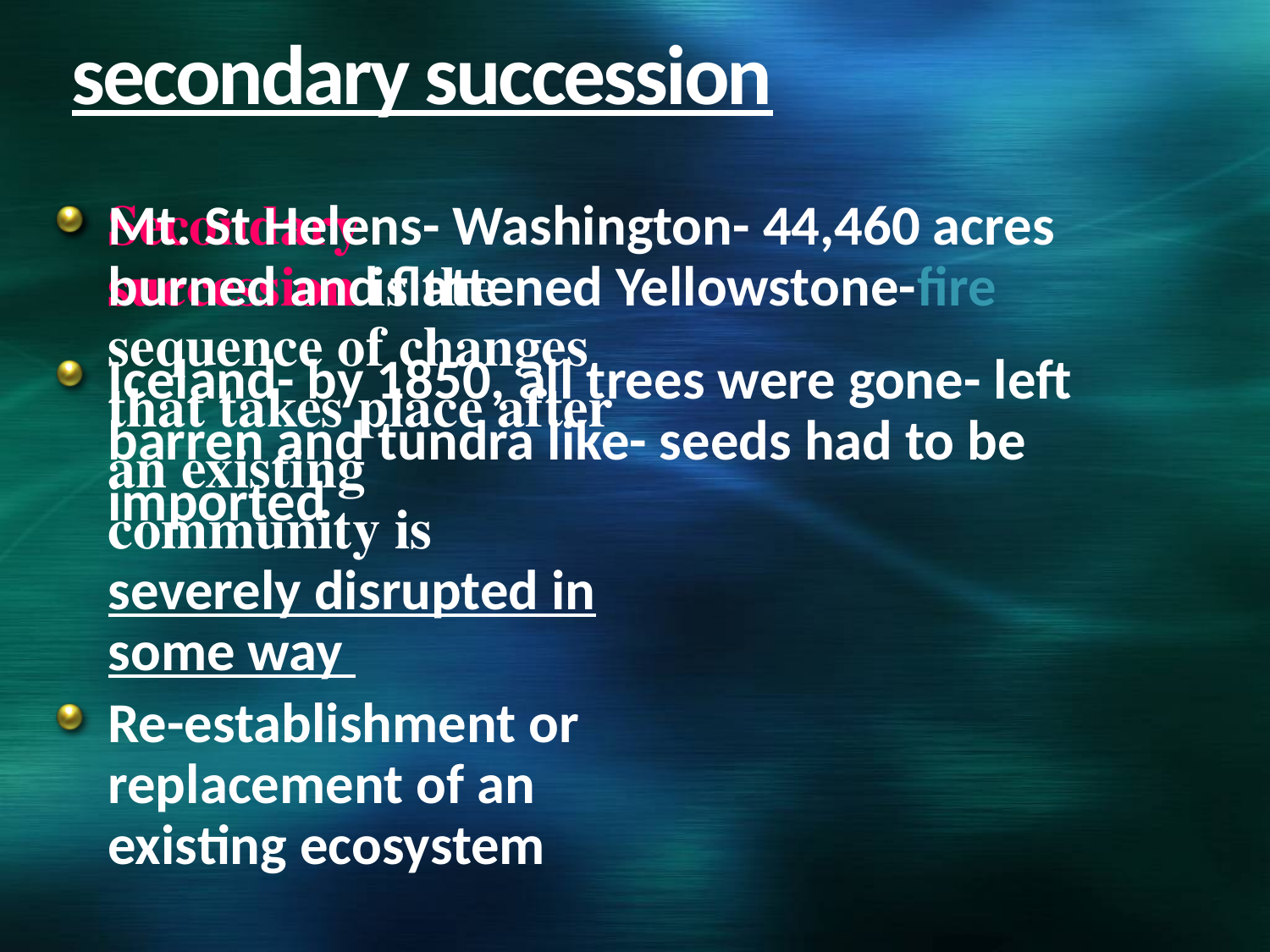

# secondary succession
Secondary succession is the sequence of changes that takes place after an existing community is severely disrupted in some way
Re-establishment or replacement of an existing ecosystem
Mt. St Helens- Washington- 44,460 acres burned and flattened Yellowstone-fire
Iceland- by 1850, all trees were gone- left barren and tundra like- seeds had to be imported